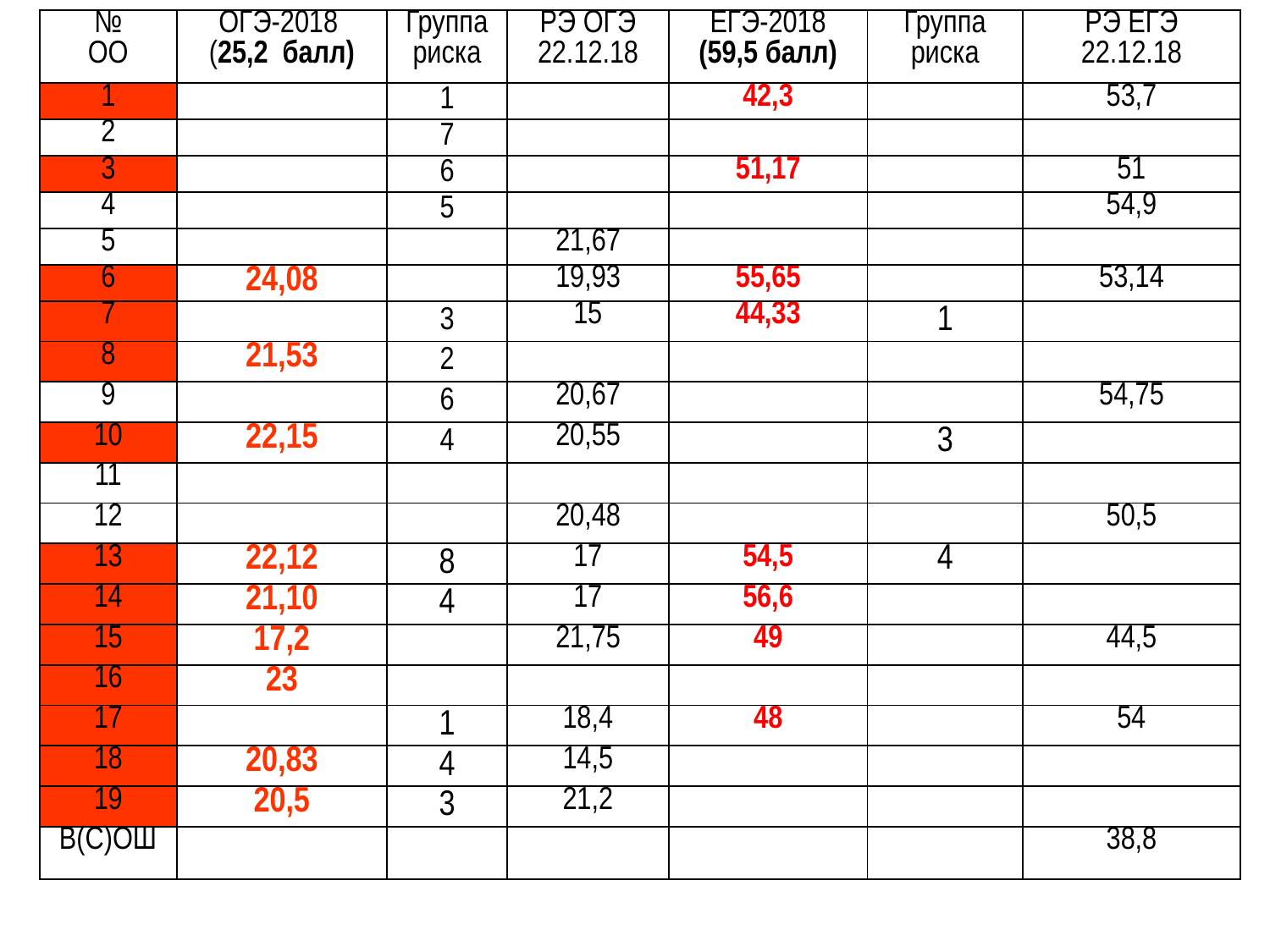

| № ОО | ОГЭ-2018 (25,2 балл) | Группа риска | РЭ ОГЭ 22.12.18 | ЕГЭ-2018 (59,5 балл) | Группа риска | РЭ ЕГЭ 22.12.18 |
| --- | --- | --- | --- | --- | --- | --- |
| 1 |  | 1 |  | 42,3 |  | 53,7 |
| 2 |  | 7 |  |  |  |  |
| 3 |  | 6 |  | 51,17 |  | 51 |
| 4 |  | 5 |  |  |  | 54,9 |
| 5 |  |  | 21,67 |  |  |  |
| 6 | 24,08 |  | 19,93 | 55,65 |  | 53,14 |
| 7 |  | 3 | 15 | 44,33 | 1 |  |
| 8 | 21,53 | 2 |  |  |  |  |
| 9 |  | 6 | 20,67 |  |  | 54,75 |
| 10 | 22,15 | 4 | 20,55 |  | 3 |  |
| 11 |  |  |  |  |  |  |
| 12 |  |  | 20,48 |  |  | 50,5 |
| 13 | 22,12 | 8 | 17 | 54,5 | 4 |  |
| 14 | 21,10 | 4 | 17 | 56,6 |  |  |
| 15 | 17,2 |  | 21,75 | 49 |  | 44,5 |
| 16 | 23 |  |  |  |  |  |
| 17 |  | 1 | 18,4 | 48 |  | 54 |
| 18 | 20,83 | 4 | 14,5 |  |  |  |
| 19 | 20,5 | 3 | 21,2 |  |  |  |
| В(С)ОШ |  |  |  |  |  | 38,8 |